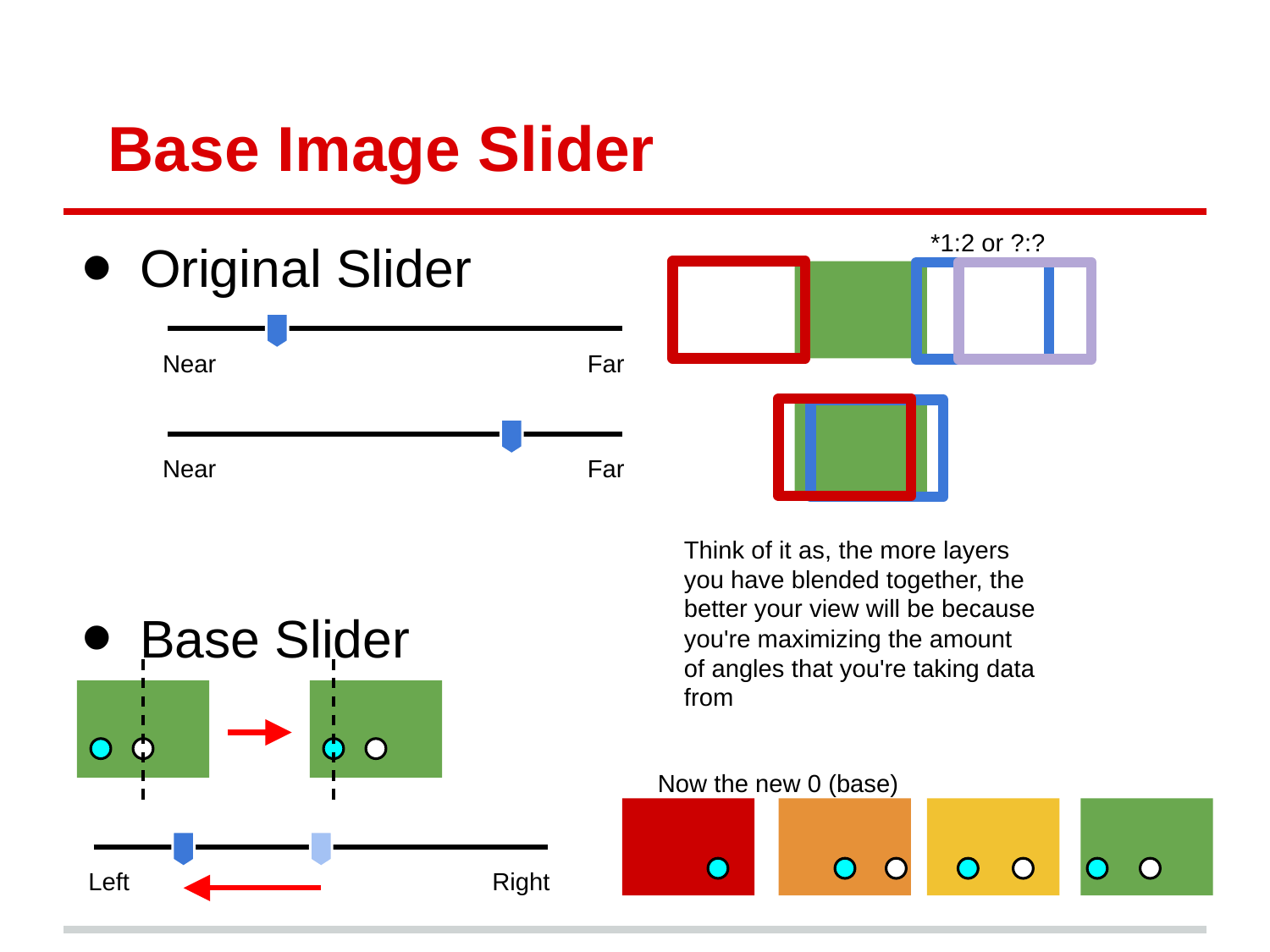

# Base Image Slider
*1:2 or ?:?
Original Slider

Base Slider

Near
Far

Near
Far
Think of it as, the more layers you have blended together, the better your view will be because you're maximizing the amount of angles that you're taking data from

Now the new 0 (base)

Left
Right